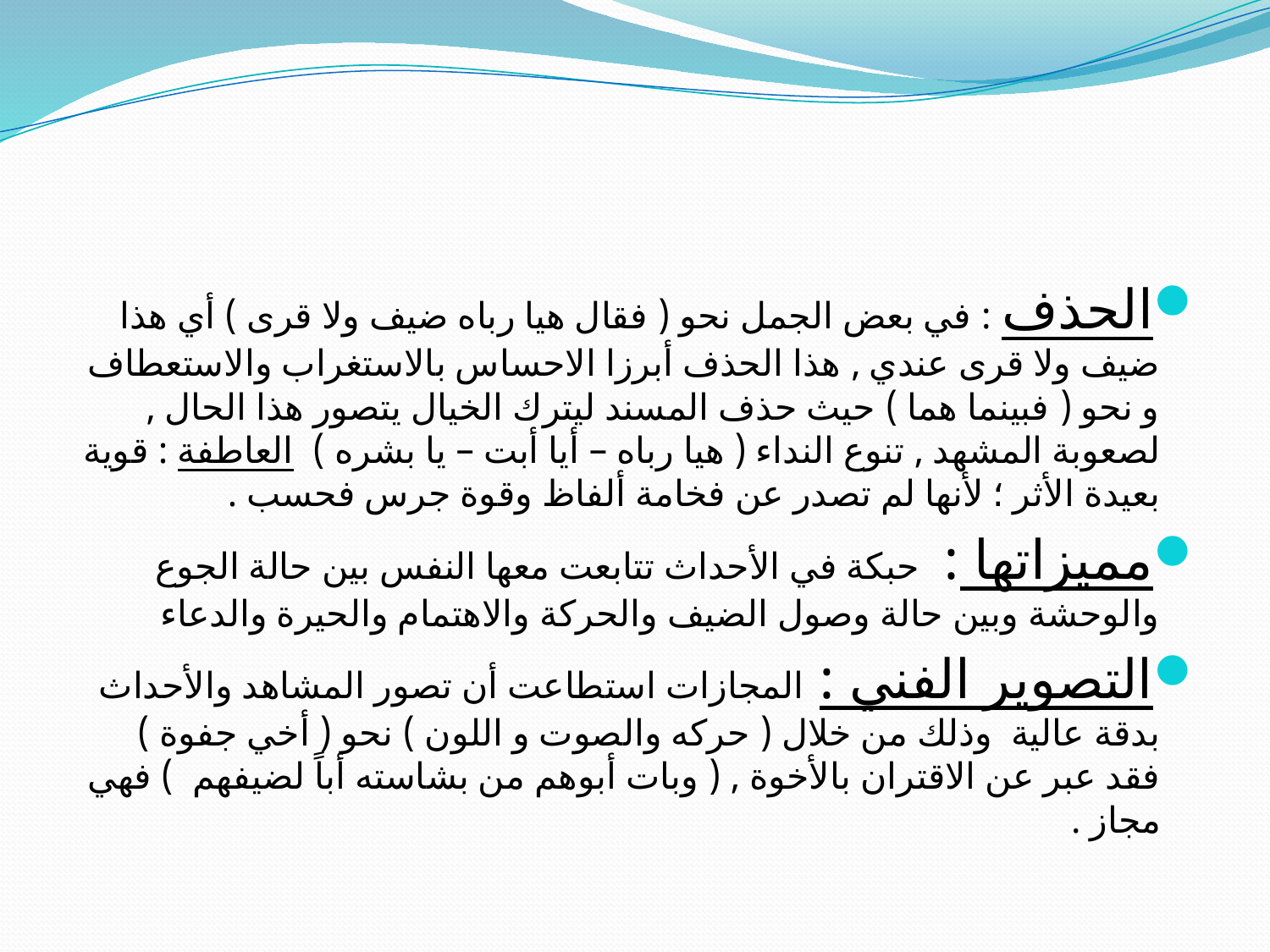

#
الحذف : في بعض الجمل نحو ( فقال هيا رباه ضيف ولا قرى ) أي هذا ضيف ولا قرى عندي , هذا الحذف أبرزا الاحساس بالاستغراب والاستعطاف و نحو ( فبينما هما ) حيث حذف المسند ليترك الخيال يتصور هذا الحال , لصعوبة المشهد , تنوع النداء ( هيا رباه – أيا أبت – يا بشره )  العاطفة : قوية بعيدة الأثر ؛ لأنها لم تصدر عن فخامة ألفاظ وقوة جرس فحسب .
مميزاتها :  حبكة في الأحداث تتابعت معها النفس بين حالة الجوع والوحشة وبين حالة وصول الضيف والحركة والاهتمام والحيرة والدعاء
التصوير الفني : المجازات استطاعت أن تصور المشاهد والأحداث بدقة عالية  وذلك من خلال ( حركه والصوت و اللون ) نحو ( أخي جفوة ) فقد عبر عن الاقتران بالأخوة , ( وبات أبوهم من بشاسته أباً لضيفهم  ) فهي مجاز .